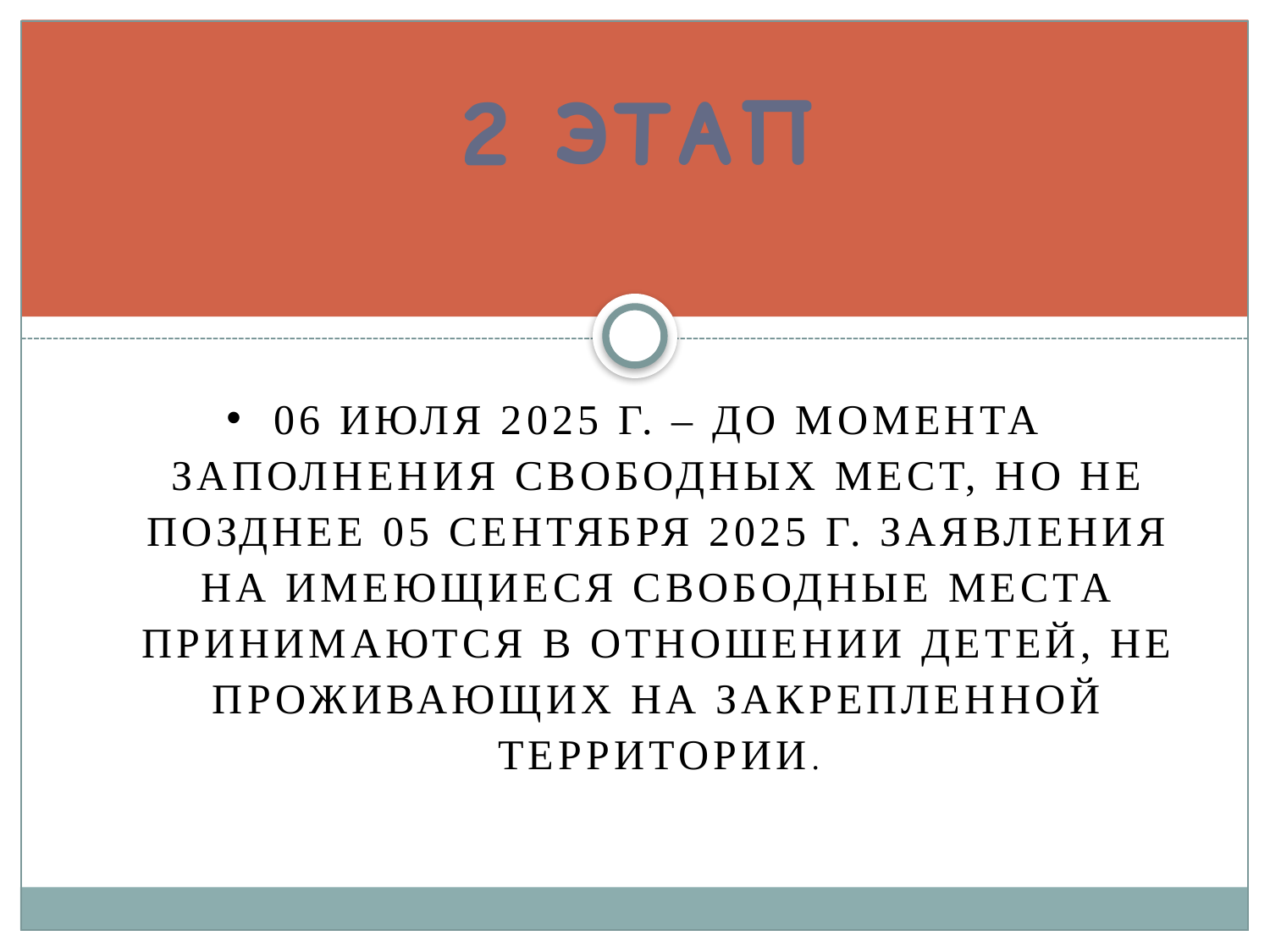

# 2 этап
06 июля 2025 г. – до момента заполнения свободных мест, но не позднее 05 сентября 2025 г. Заявления на имеющиеся свободные места принимаются в отношении детей, не проживающих на закрепленной территории.